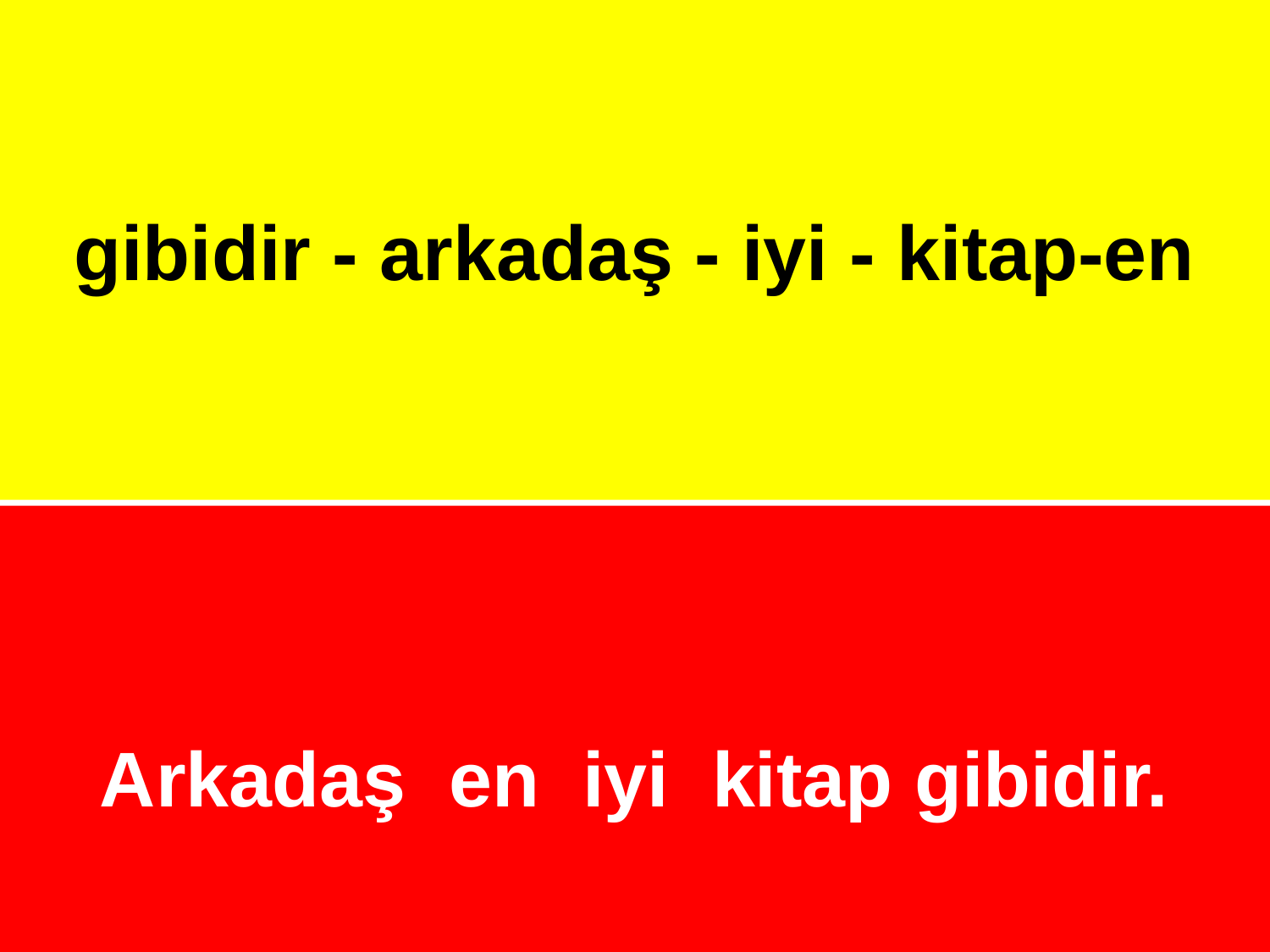

# gibidir - arkadaş - iyi - kitap-en

Arkadaş  en  iyi  kitap gibidir.